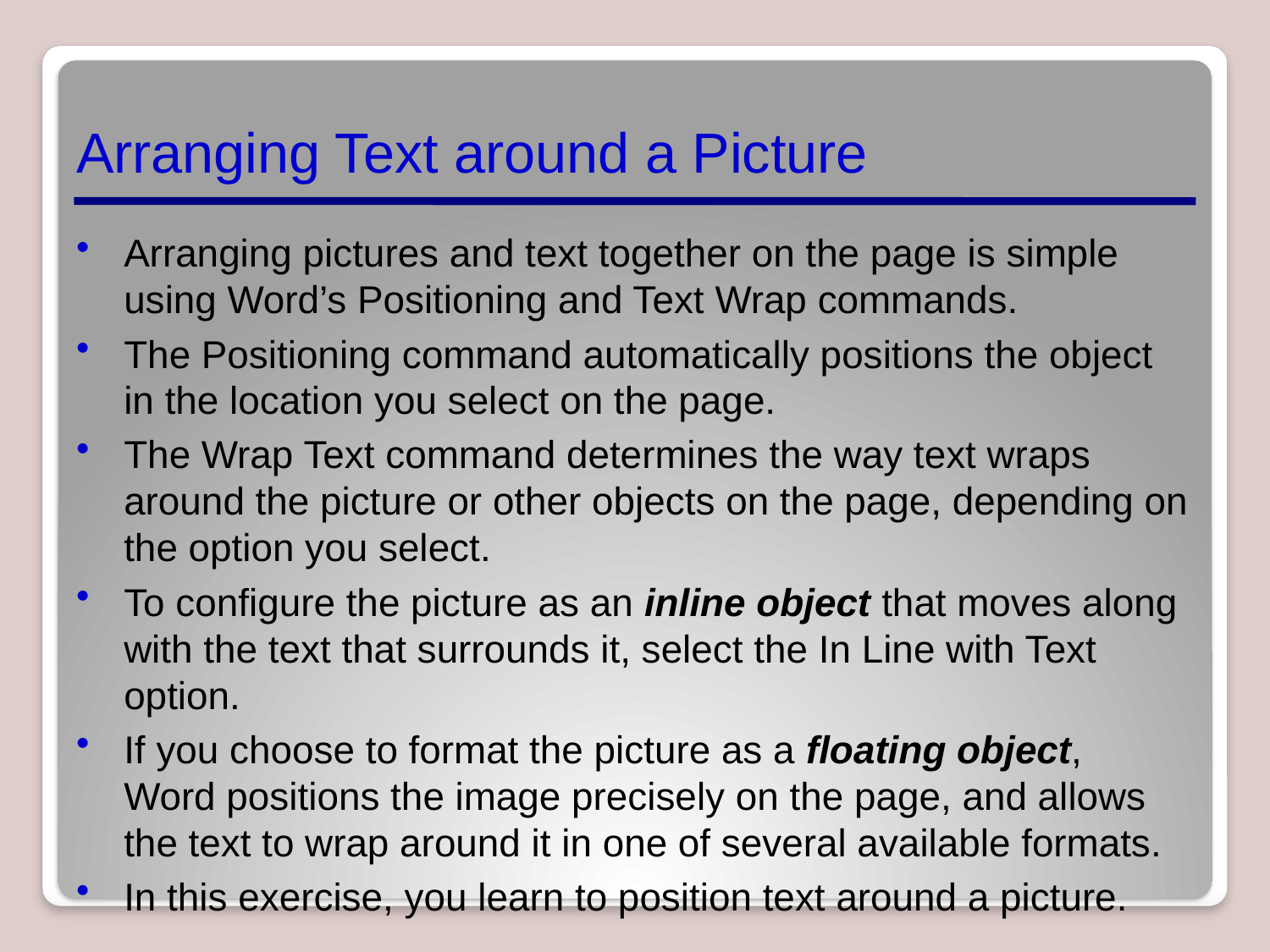

# Arranging Text around a Picture
Arranging pictures and text together on the page is simple using Word’s Positioning and Text Wrap commands.
The Positioning command automatically positions the object in the location you select on the page.
The Wrap Text command determines the way text wraps around the picture or other objects on the page, depending on the option you select.
To configure the picture as an inline object that moves along with the text that surrounds it, select the In Line with Text option.
If you choose to format the picture as a floating object,  Word positions the image precisely on the page, and allows the text to wrap around it in one of several available formats.
In this exercise, you learn to position text around a picture.